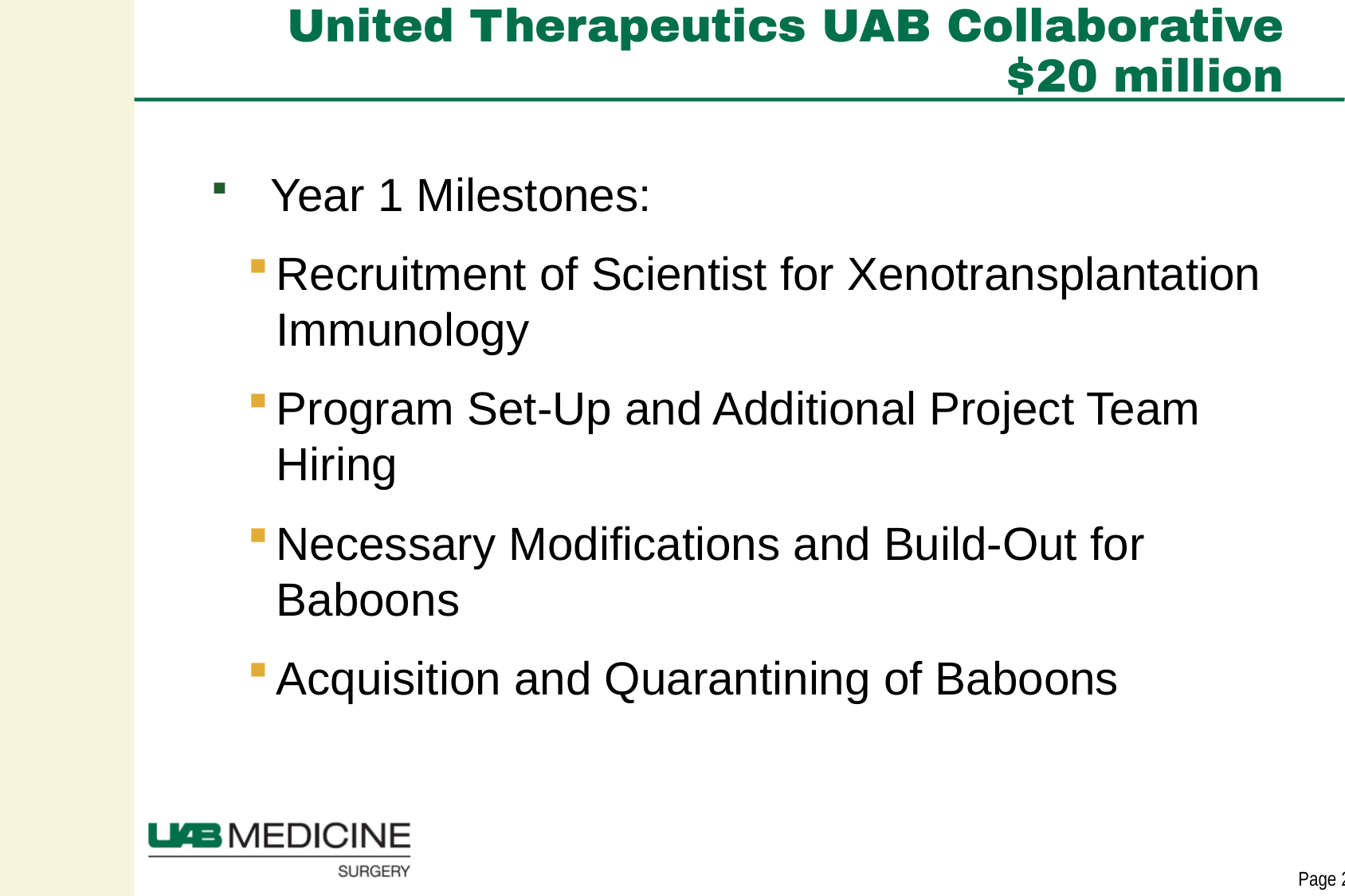

# United Therapeutics UAB Collaborative $20 million
Year 1 Milestones:
Recruitment of Scientist for Xenotransplantation Immunology
Program Set-Up and Additional Project Team Hiring
Necessary Modifications and Build-Out for Baboons
Acquisition and Quarantining of Baboons